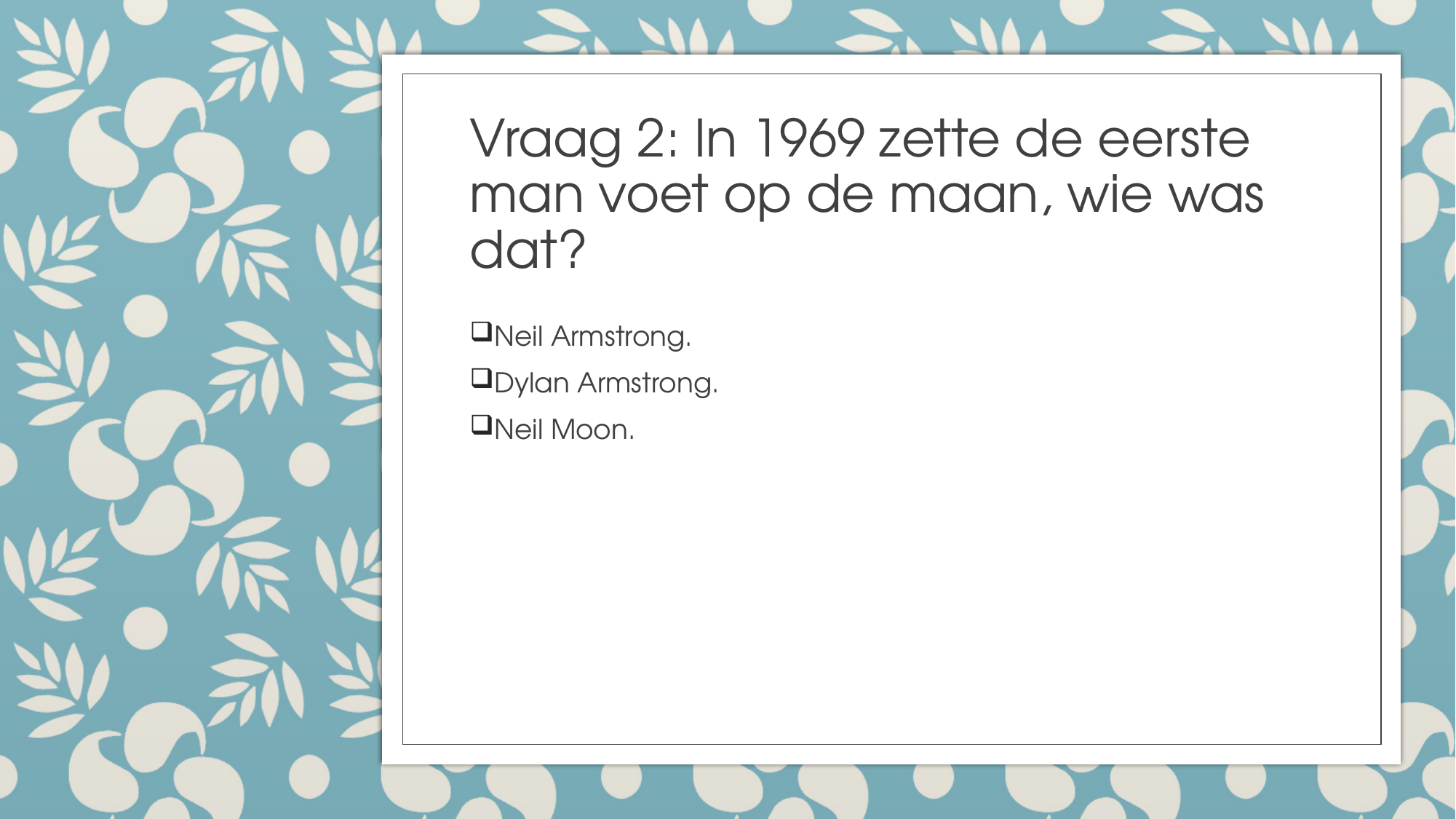

# Vraag 2: In 1969 zette de eerste man voet op de maan, wie was dat?
Neil Armstrong.
Dylan Armstrong.
Neil Moon.